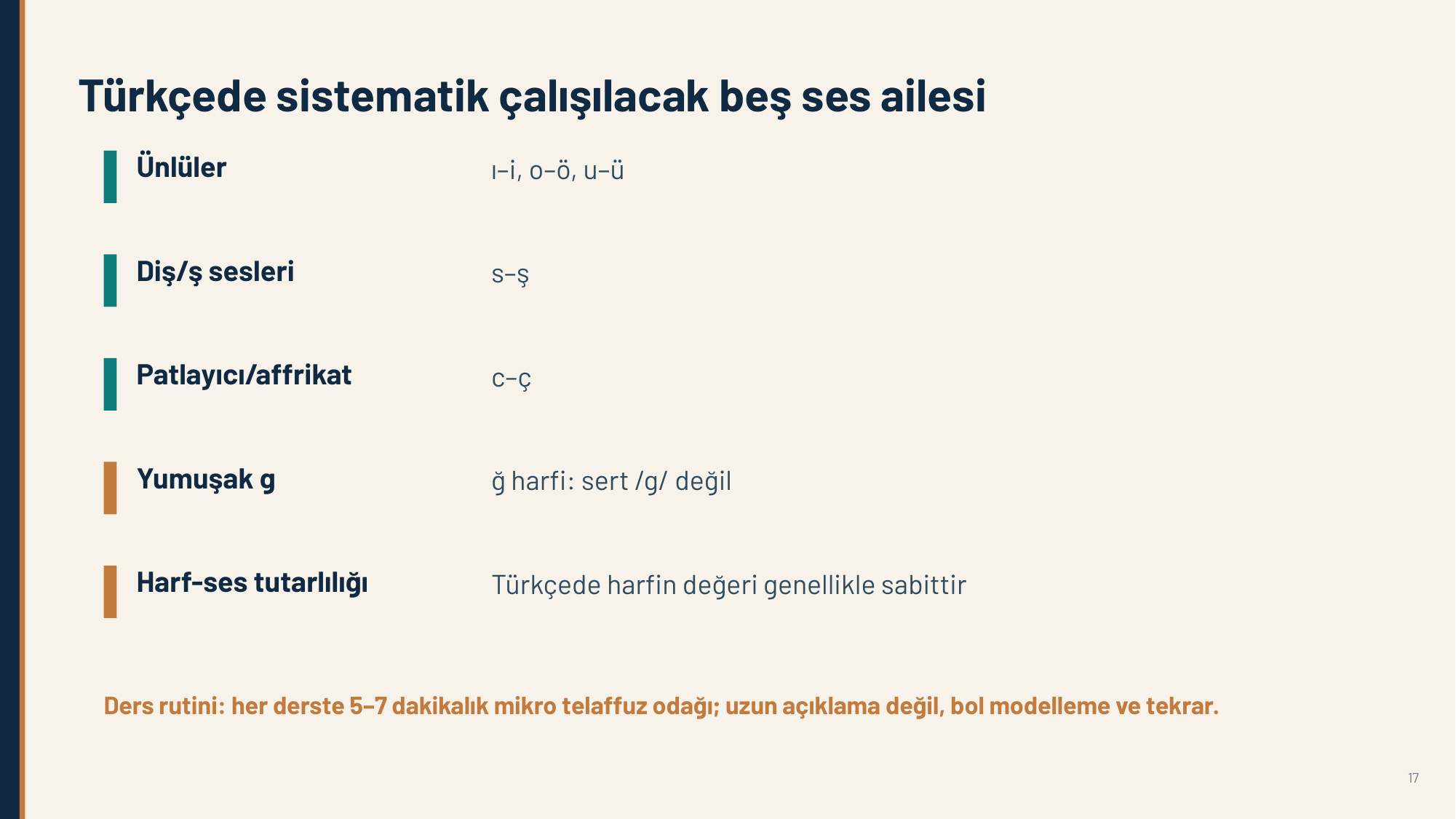

Türkçede sistematik çalışılacak beş ses ailesi
Ünlüler

ı–i, o–ö, u–ü
Diş/ş sesleri

s–ş
Patlayıcı/affrikat

c–ç
Yumuşak g

ğ harfi: sert /g/ değil
Harf-ses tutarlılığı

Türkçede harfin değeri genellikle sabittir
Ders rutini: her derste 5–7 dakikalık mikro telaffuz odağı; uzun açıklama değil, bol modelleme ve tekrar.
17